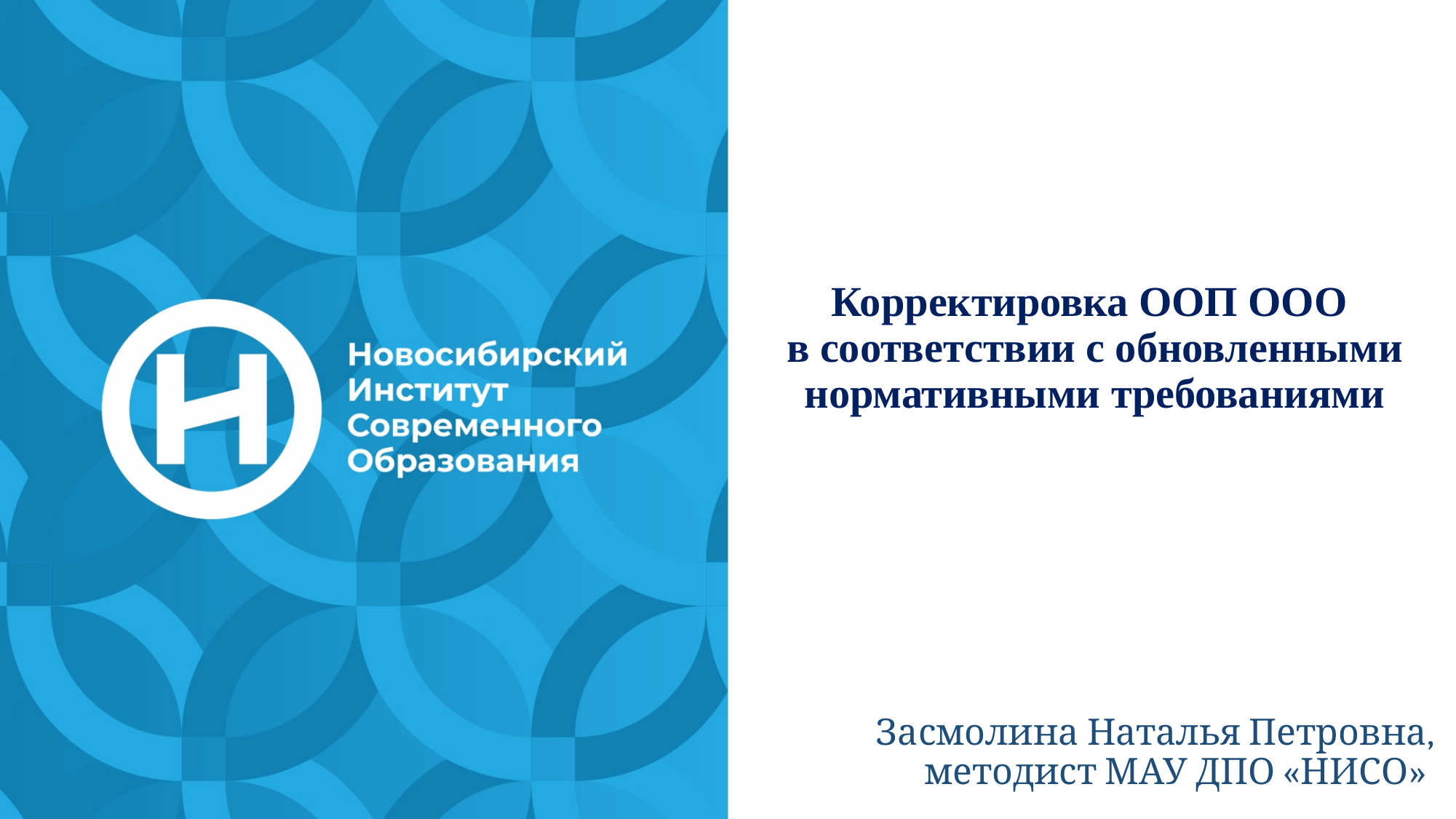

Корректировка ООП ООО
в соответствии с обновленными нормативными требованиями

Засмолина Наталья Петровна,
методист МАУ ДПО «НИСО»